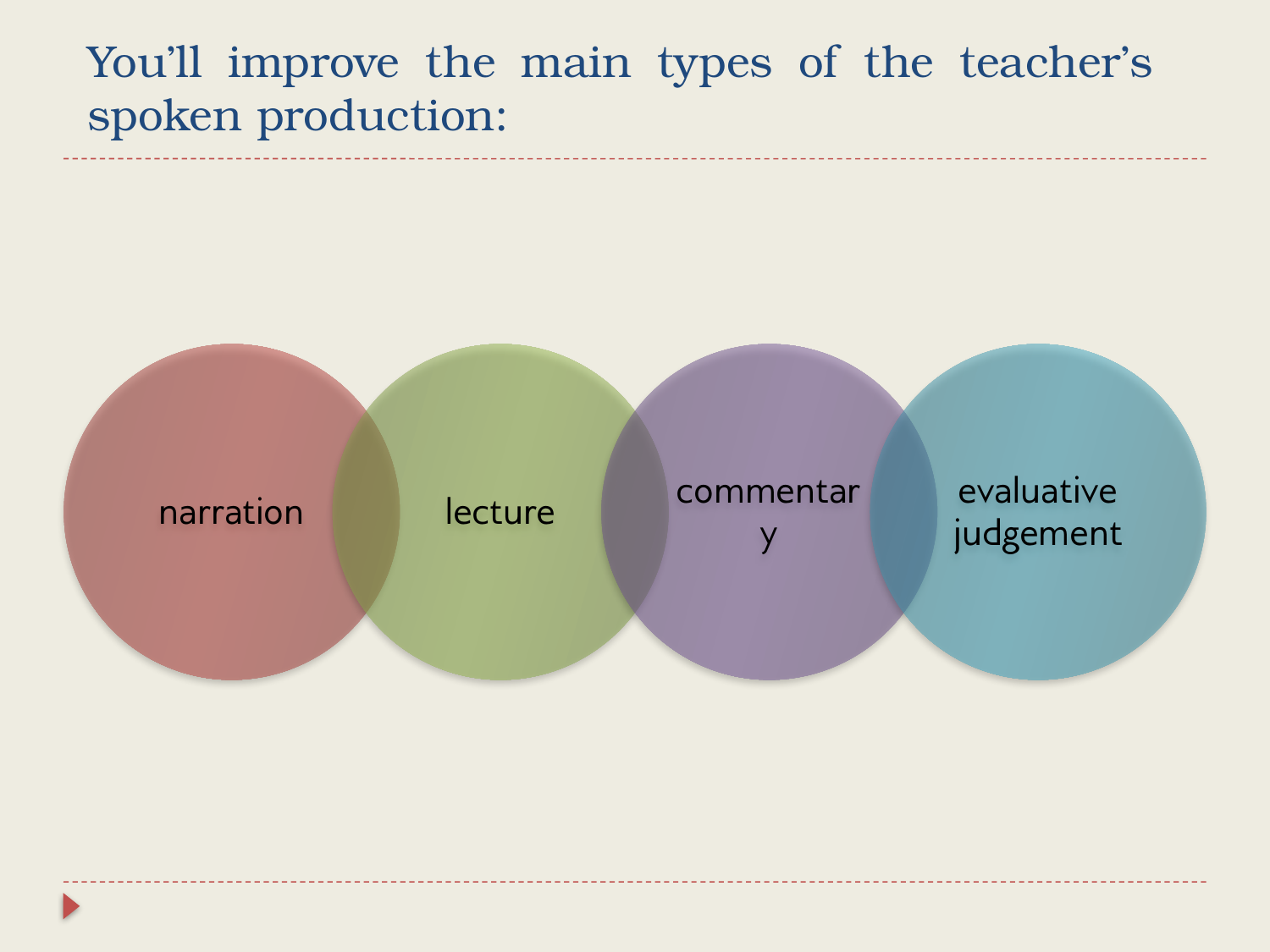

# You’ll improve the main types of the teacher’s spoken production:
narration
lecture
commentary
evaluative judgement